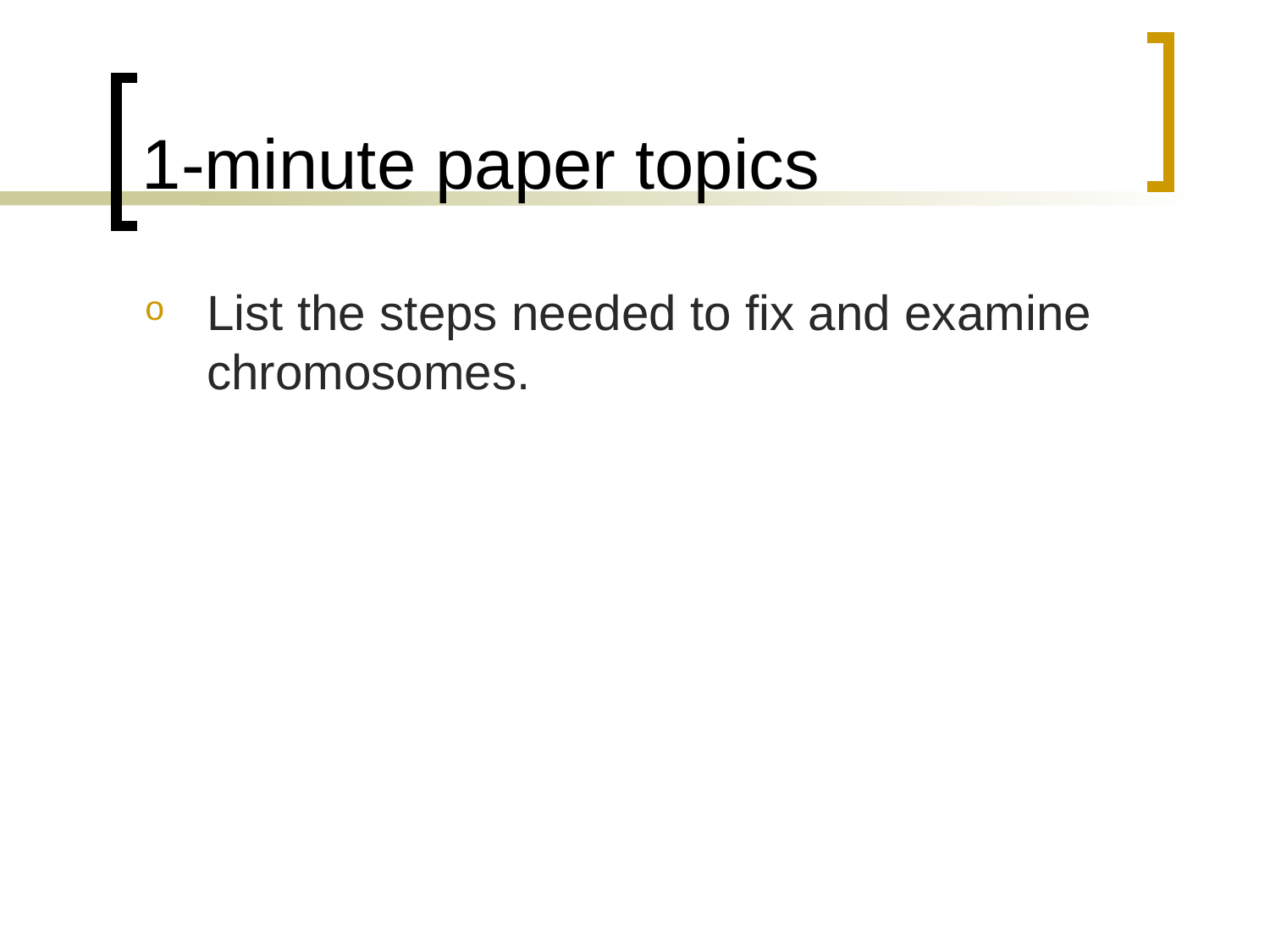

# 1-minute paper topics
List the steps needed to fix and examine chromosomes.